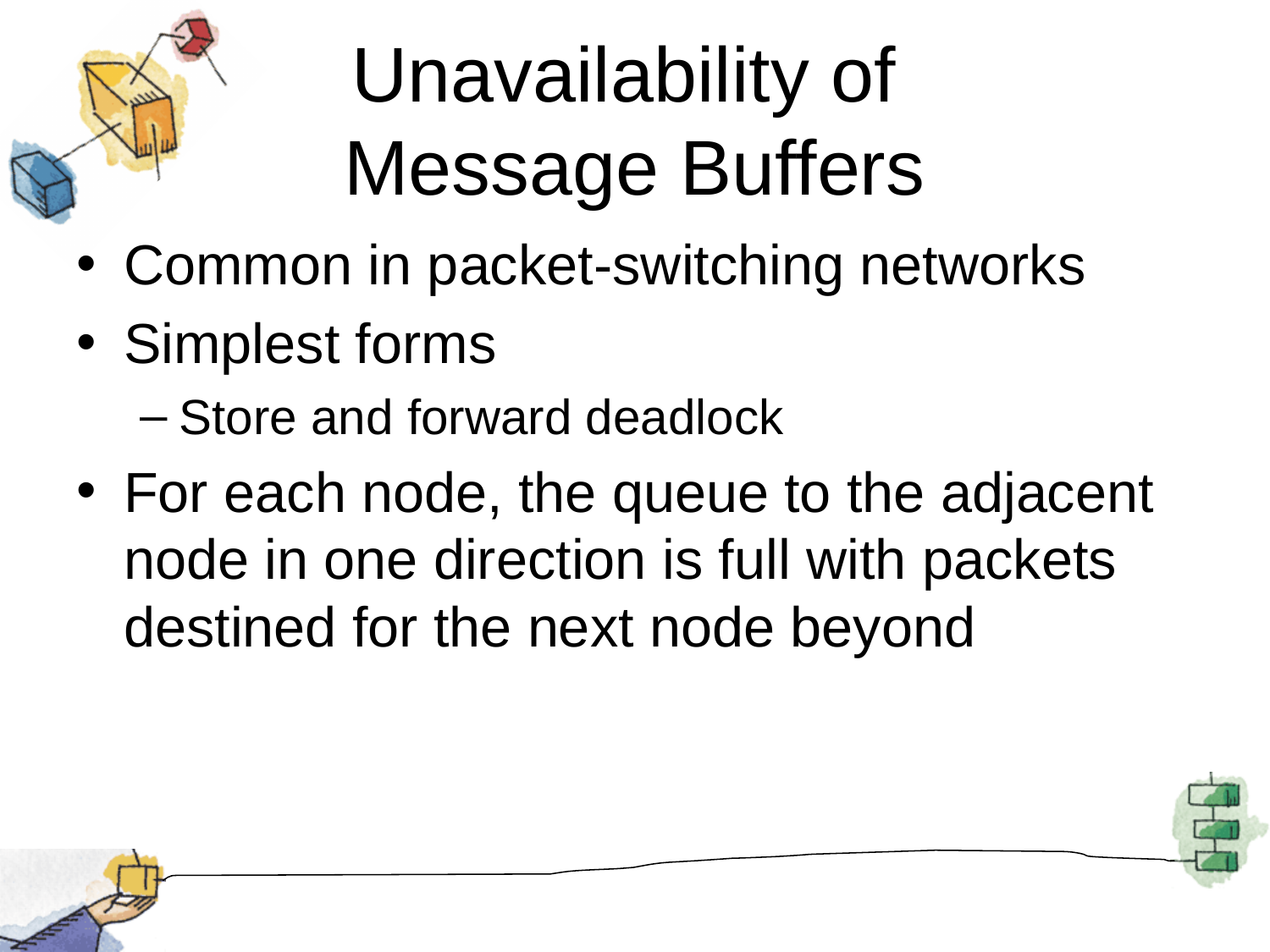

# Unavailability of Message Buffers
Common in packet-switching networks
Simplest forms
Store and forward deadlock
For each node, the queue to the adjacent node in one direction is full with packets destined for the next node beyond